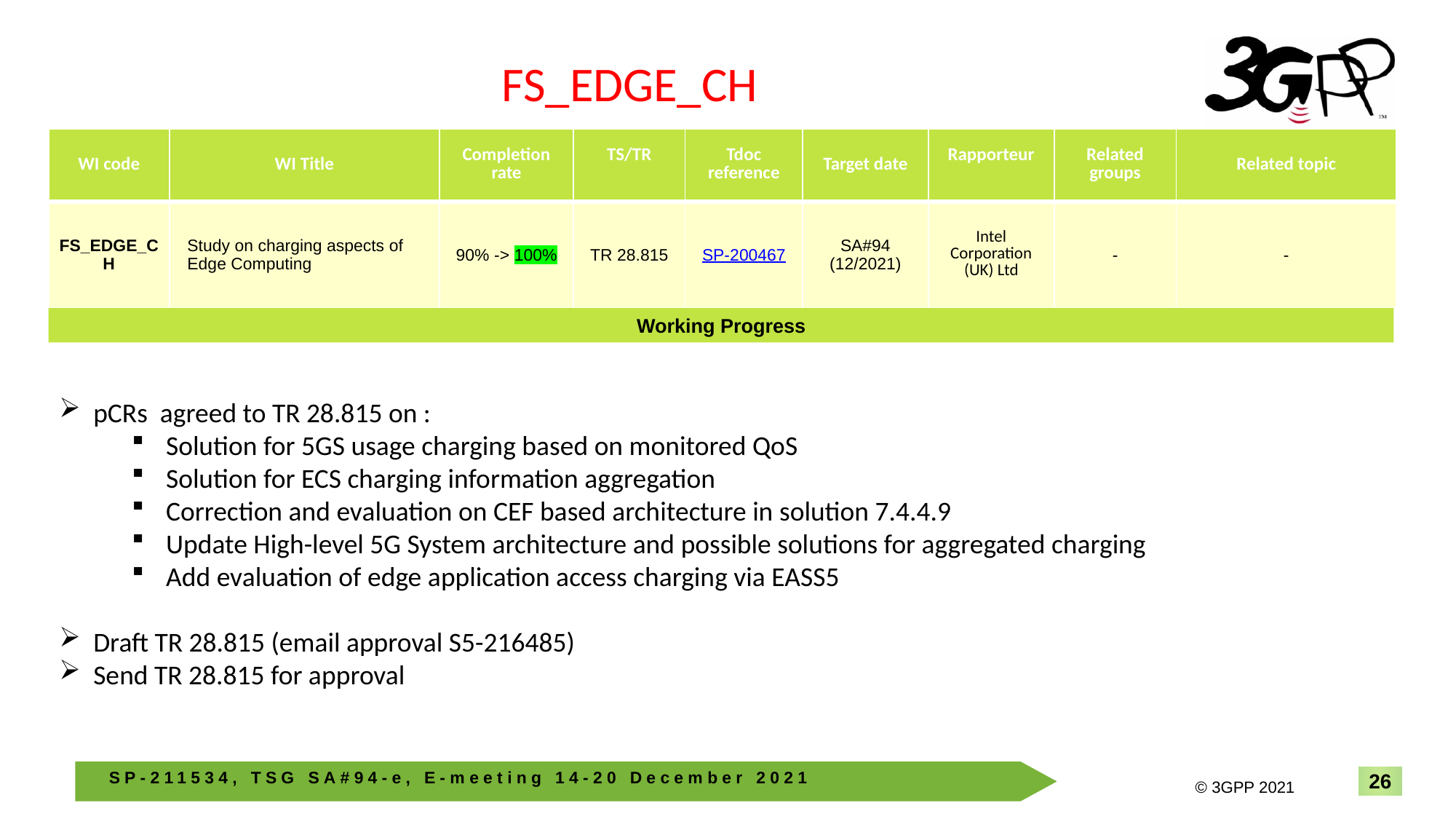

FS_EDGE_CH
| WI code | WI Title | Completion rate | TS/TR | Tdoc reference | Target date | Rapporteur | Related groups | Related topic |
| --- | --- | --- | --- | --- | --- | --- | --- | --- |
| FS\_EDGE\_CH | Study on charging aspects of Edge Computing | 90% -> 100% | TR 28.815 | SP-200467 | SA#94 (12/2021) | Intel Corporation (UK) Ltd | - | - |
Working Progress
pCRs  agreed to TR 28.815 on :
Solution for 5GS usage charging based on monitored QoS
Solution for ECS charging information aggregation
Correction and evaluation on CEF based architecture in solution 7.4.4.9
Update High-level 5G System architecture and possible solutions for aggregated charging
Add evaluation of edge application access charging via EASS5

Draft TR 28.815 (email approval S5-216485)
Send TR 28.815 for approval